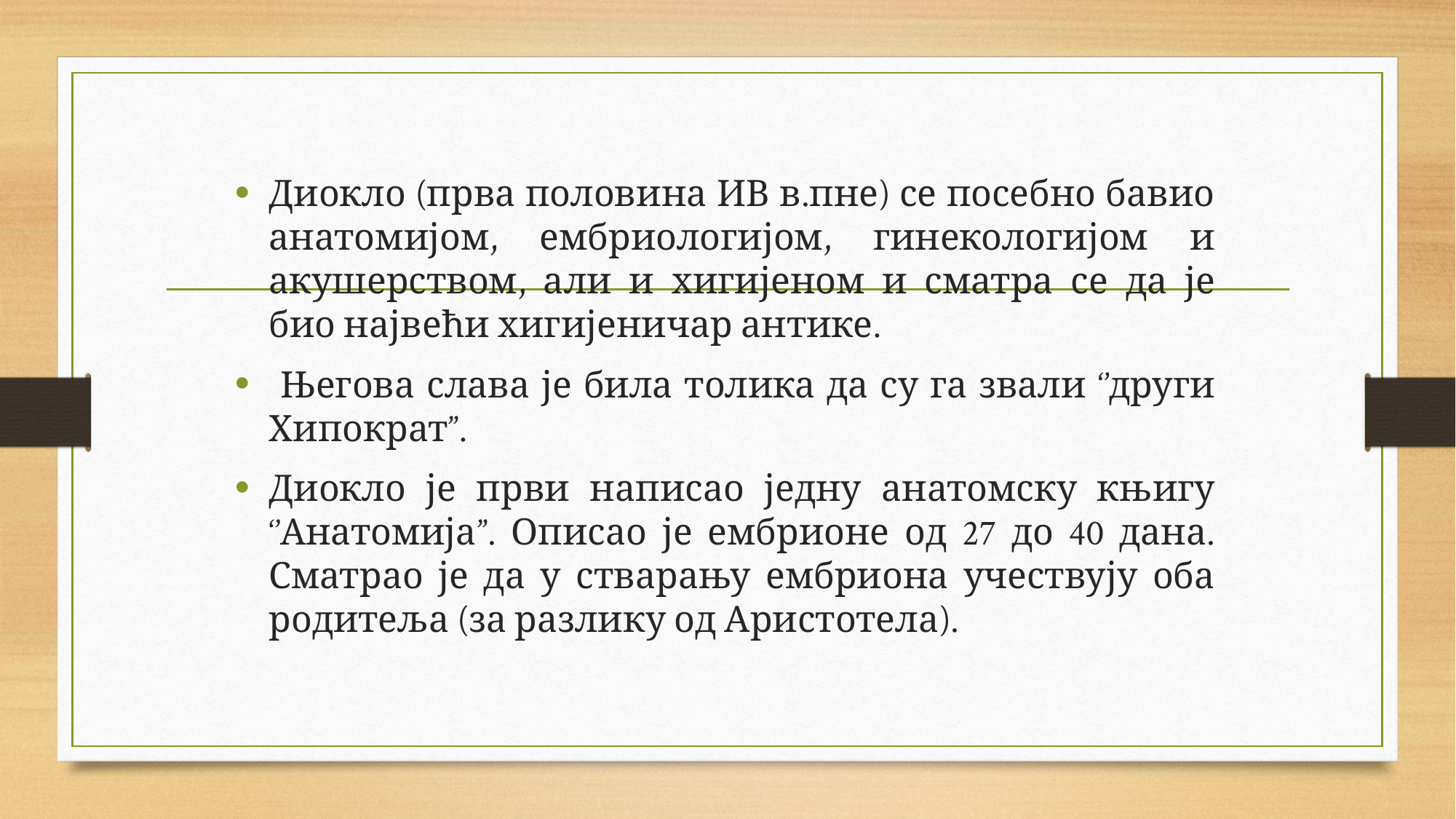

Диокло (прва половина ИВ в.пне) се посебно бавио анатомијом, ембриологијом, гинекологијом и акушерством, али и хигијеном и сматра се да је био највећи хигијеничар антике.
 Његова слава је била толика да су га звали ‘’други Хипократ”.
Диокло је први написао једну анатомску књигу ‘’Анатомија”. Описао је ембрионе од 27 до 40 дана. Сматрао је да у стварању ембриона учествују оба родитеља (за разлику од Аристотела).